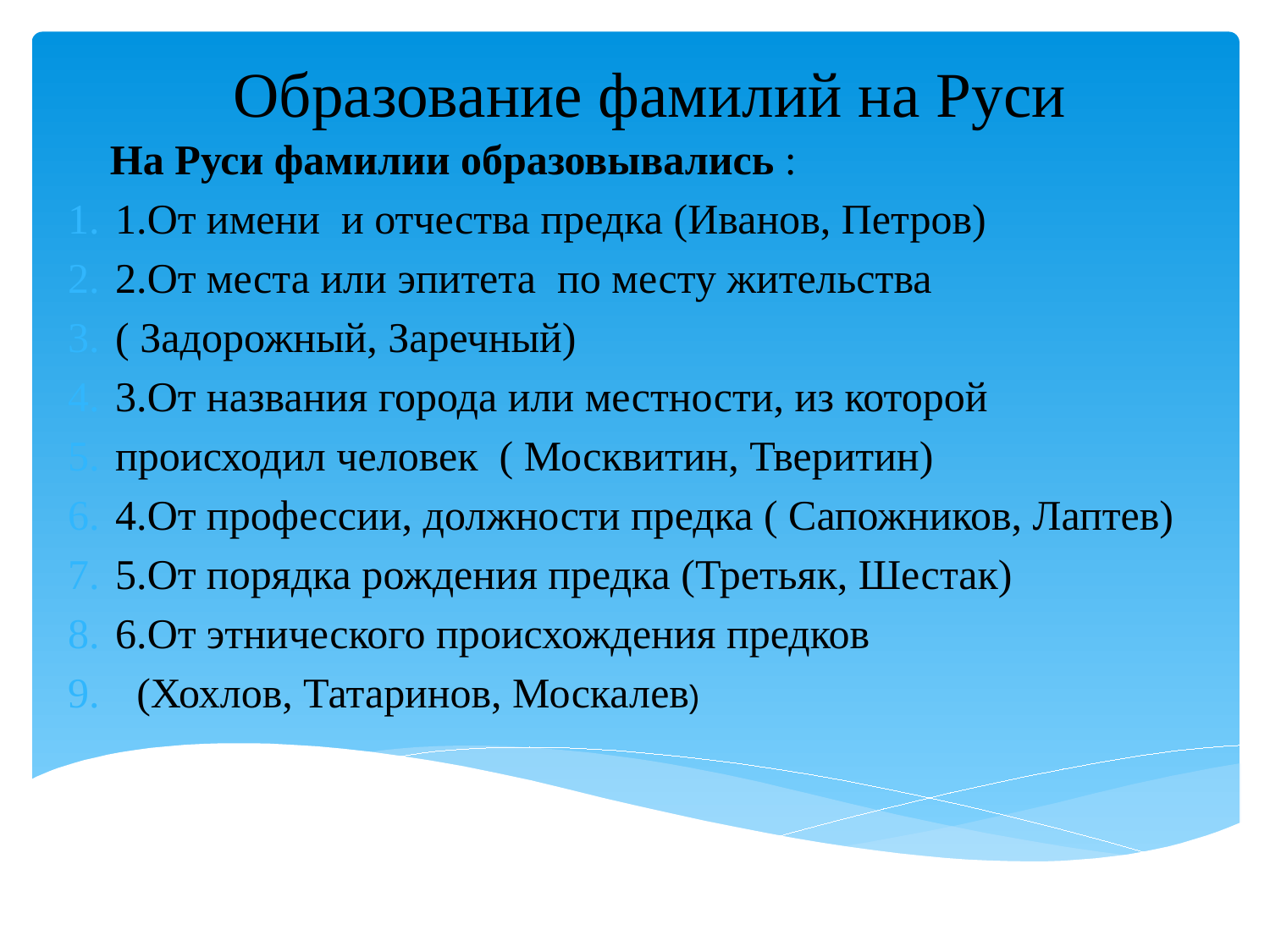

# Образование фамилий на Руси
    На Руси фамилии образовывались :
1.От имени  и отчества предка (Иванов, Петров)
2.От места или эпитета  по месту жительства
( Задорожный, Заречный)
3.От названия города или местности, из которой
происходил человек  ( Москвитин, Тверитин)
4.От профессии, должности предка ( Сапожников, Лаптев)
5.От порядка рождения предка (Третьяк, Шестак)
6.От этнического происхождения предков
  (Хохлов, Татаринов, Москалев)